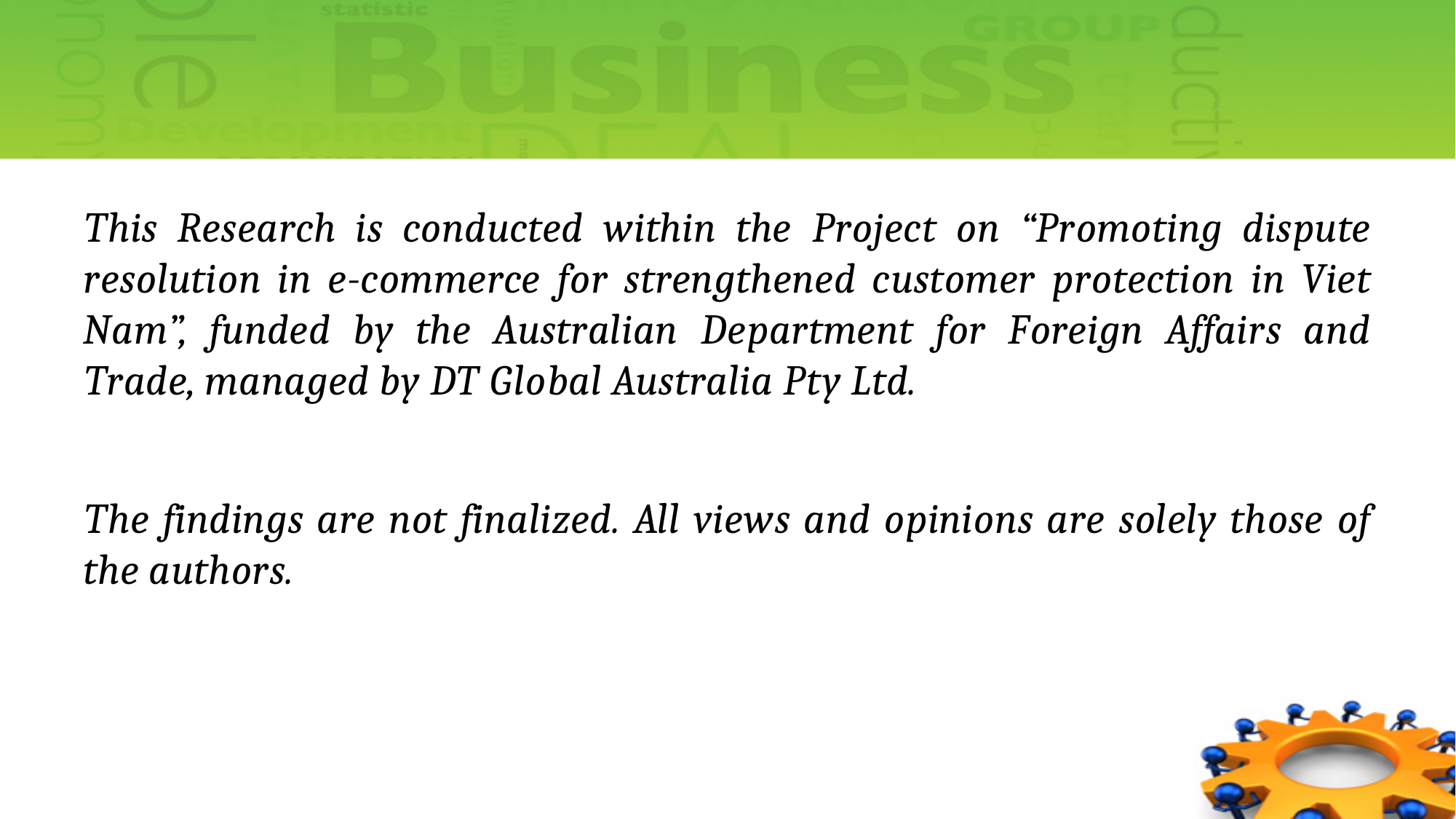

#
This Research is conducted within the Project on “Promoting dispute resolution in e-commerce for strengthened customer protection in Viet Nam”, funded by the Australian Department for Foreign Affairs and Trade, managed by DT Global Australia Pty Ltd.

The findings are not finalized. All views and opinions are solely those of the authors.